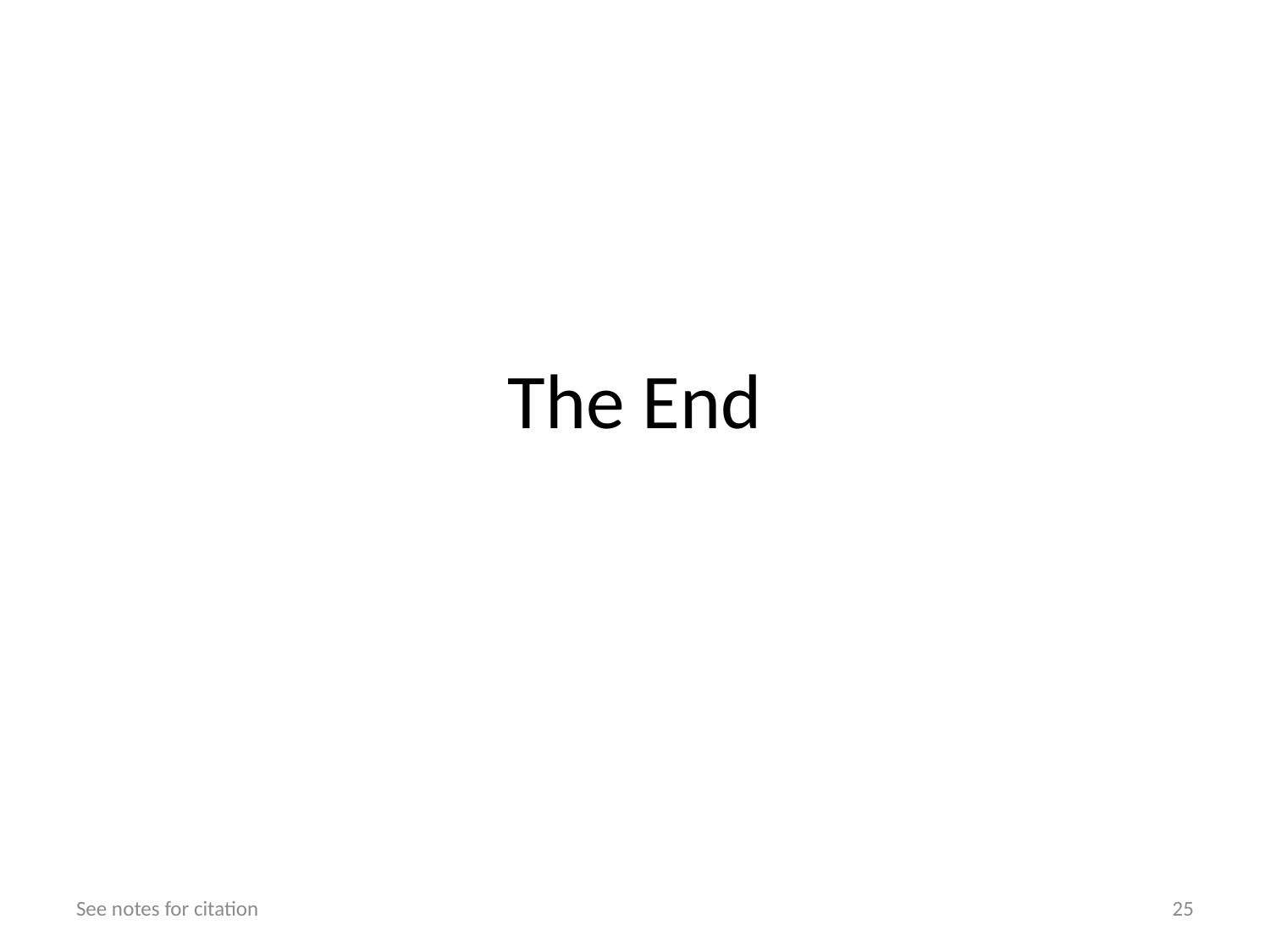

# The End
See notes for citation
25